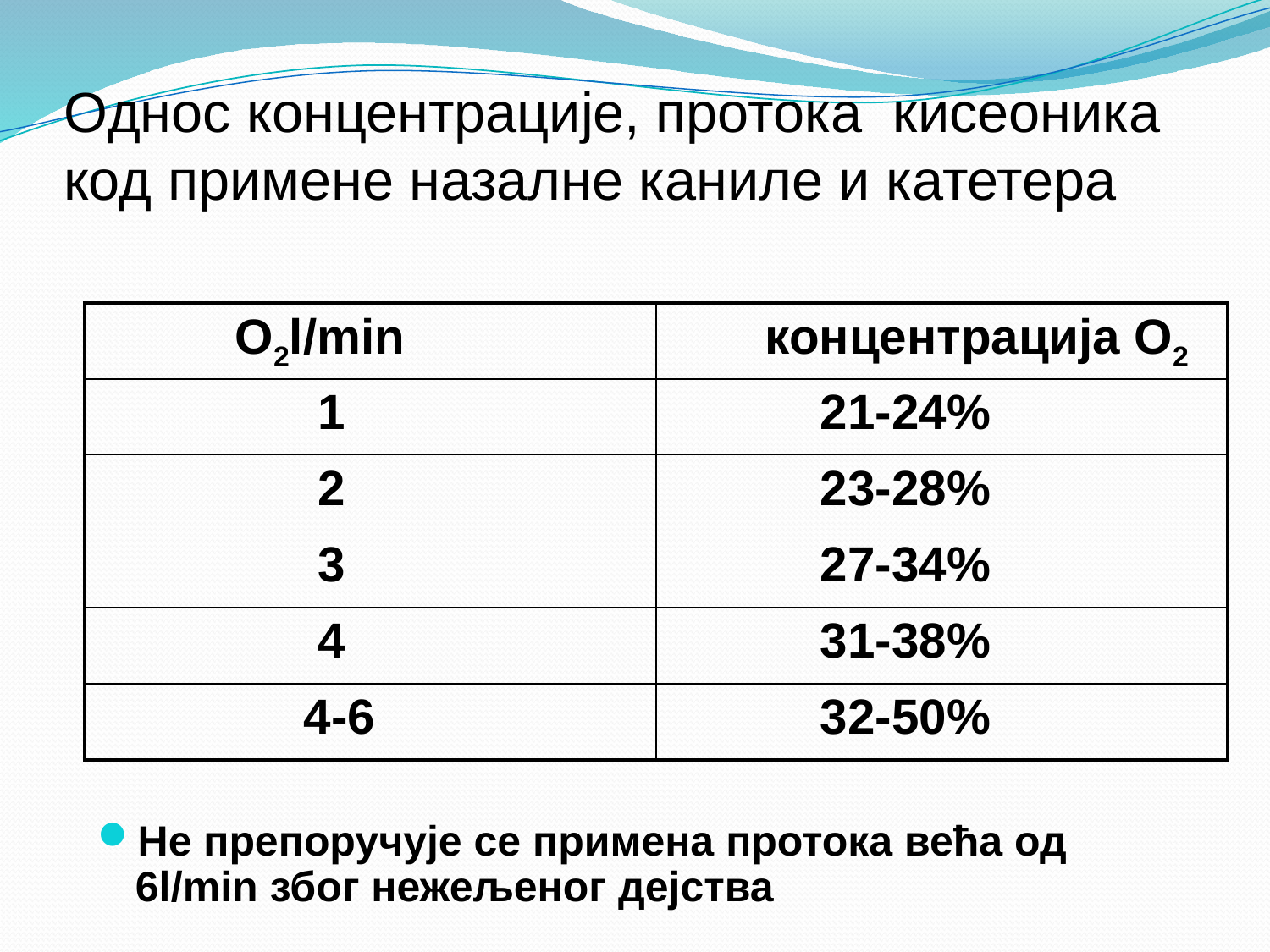

# Oднос концентрације, протока  кисеоника  код примене назалне каниле и катетера
| O2l/min | концентрација O2 |
| --- | --- |
| 1 | 21-24% |
| 2 | 23-28% |
| 3 | 27-34% |
| 4 | 31-38% |
| 4-6 | 32-50% |
Не препоручује се примена протока већа од  6l/min због нежељеног дејства